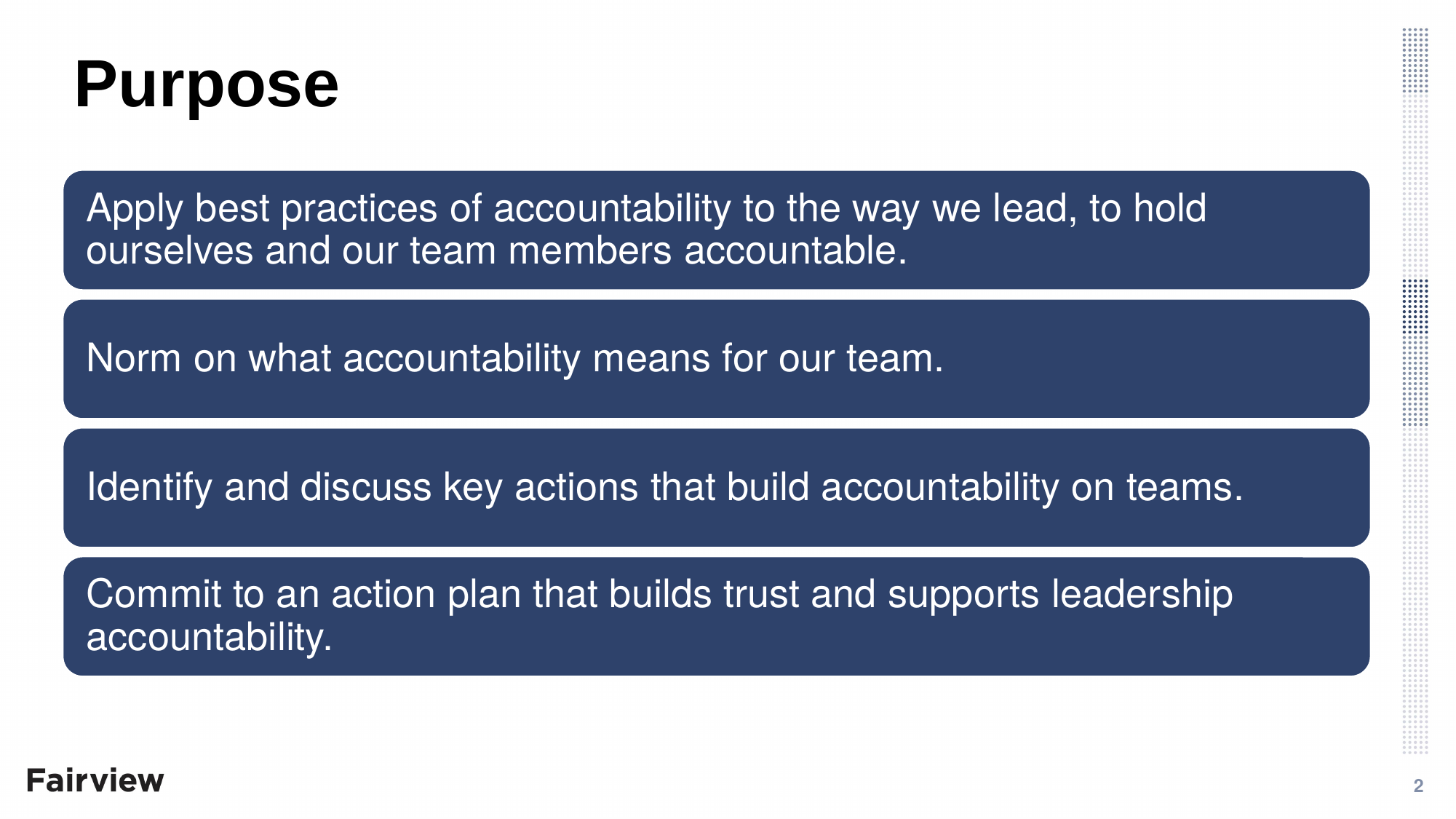

# Purpose
Apply best practices of accountability to the way we lead, to hold ourselves and our team members accountable.
Norm on what accountability means for our team.
Identify and discuss key actions that build accountability on teams.
Commit to an action plan that builds trust and supports leadership accountability.
2